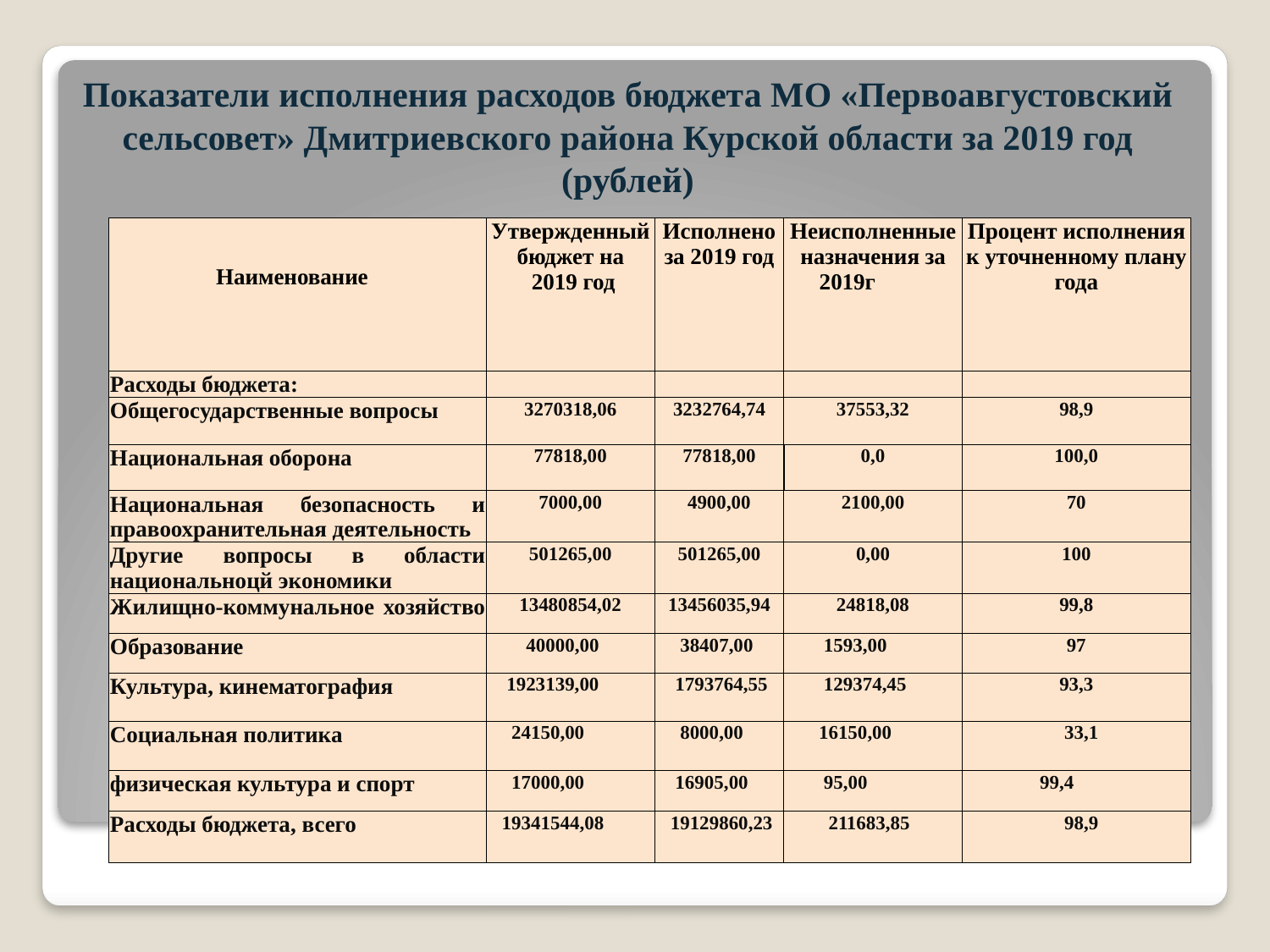

# Показатели исполнения расходов бюджета МО «Первоавгустовский сельсовет» Дмитриевского района Курской области за 2019 год (рублей)

|  | Утвержденный бюджет на 2019 год | Исполнено за 2019 год | Неисполненные назначения за 2019г | Процент исполнения к уточненному плану года |
| --- | --- | --- | --- | --- |
|  |  |  |  |  |
| Наименование |  |  |  |  |
|  |  |  |  |  |
| Расходы бюджета: |  |  |  |  |
| Общегосударственные вопросы | 3270318,06 | 3232764,74 | 37553,32 | 98,9 |
| Национальная оборона | 77818,00 | 77818,00 | 0,0 | 100,0 |
| Национальная безопасность и правоохранительная деятельность | 7000,00 | 4900,00 | 2100,00 | 70 |
| Другие вопросы в области национальноцй экономики | 501265,00 | 501265,00 | 0,00 | 100 |
| Жилищно-коммунальное хозяйство | 13480854,02 | 13456035,94 | 24818,08 | 99,8 |
| Образование | 40000,00 | 38407,00 | 1593,00 | 97 |
| Культура, кинематография | 1923139,00 | 1793764,55 | 129374,45 | 93,3 |
| Социальная политика | 24150,00 | 8000,00 | 16150,00 | 33,1 |
| физическая культура и спорт | 17000,00 | 16905,00 | 95,00 | 99,4 |
| Расходы бюджета, всего | 19341544,08 | 19129860,23 | 211683,85 | 98,9 |